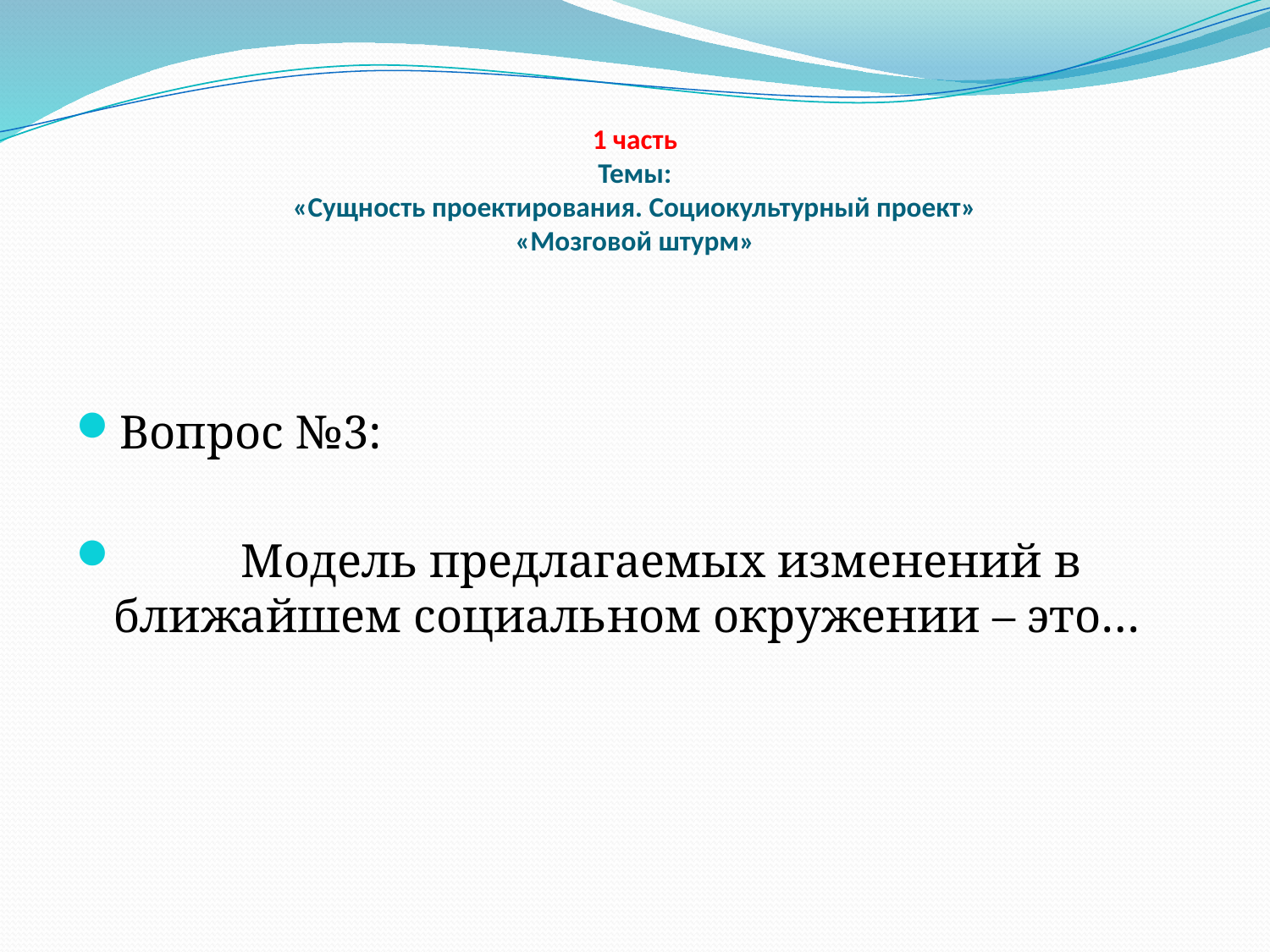

# 1 часть Темы: «Сущность проектирования. Социокультурный проект» «Мозговой штурм»

Вопрос №3:

	Модель предлагаемых изменений в ближайшем социальном окружении – это…